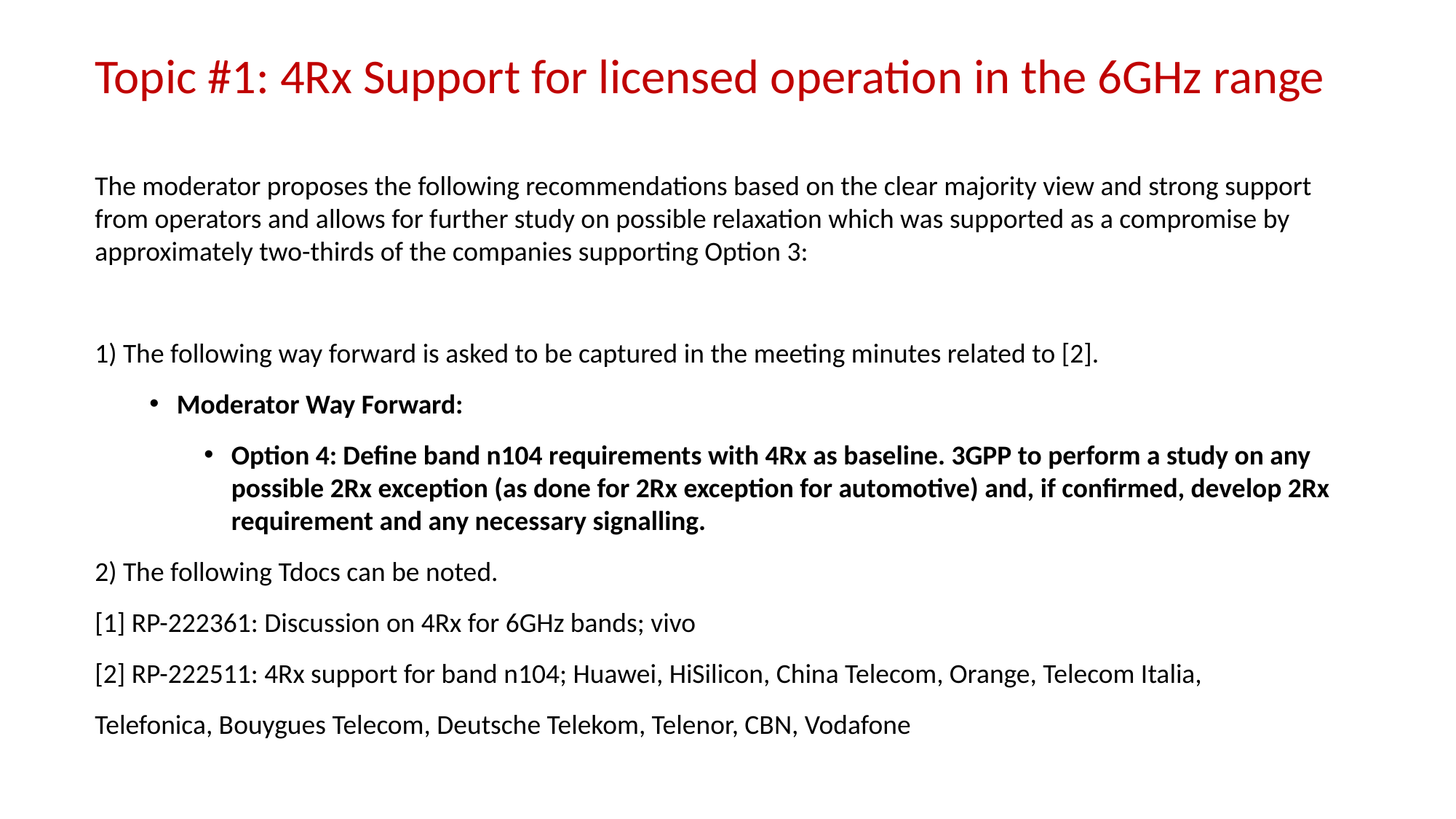

# Topic #1: 4Rx Support for licensed operation in the 6GHz range
The moderator proposes the following recommendations based on the clear majority view and strong support from operators and allows for further study on possible relaxation which was supported as a compromise by approximately two-thirds of the companies supporting Option 3:

1) The following way forward is asked to be captured in the meeting minutes related to [2].
Moderator Way Forward:
Option 4: Define band n104 requirements with 4Rx as baseline. 3GPP to perform a study on any possible 2Rx exception (as done for 2Rx exception for automotive) and, if confirmed, develop 2Rx requirement and any necessary signalling.
2) The following Tdocs can be noted.
[1] RP-222361: Discussion on 4Rx for 6GHz bands; vivo
[2] RP-222511: 4Rx support for band n104; Huawei, HiSilicon, China Telecom, Orange, Telecom Italia,
Telefonica, Bouygues Telecom, Deutsche Telekom, Telenor, CBN, Vodafone